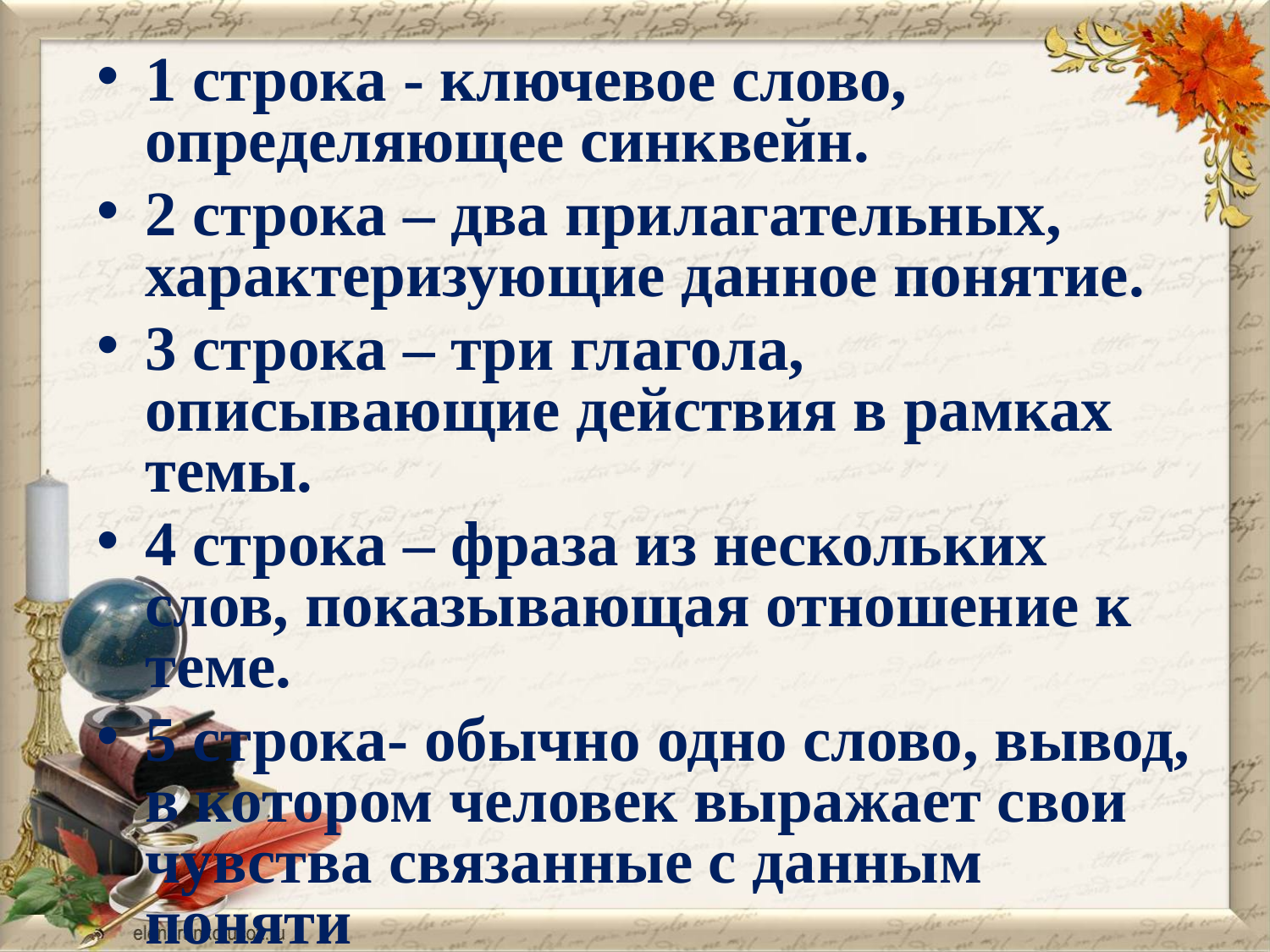

1 строка - ключевое слово, определяющее синквейн.
2 строка – два прилагательных, характеризующие данное понятие.
3 строка – три глагола, описывающие действия в рамках темы.
4 строка – фраза из нескольких слов, показывающая отношение к теме.
5 строка- обычно одно слово, вывод, в котором человек выражает свои чувства связанные с данным поняти